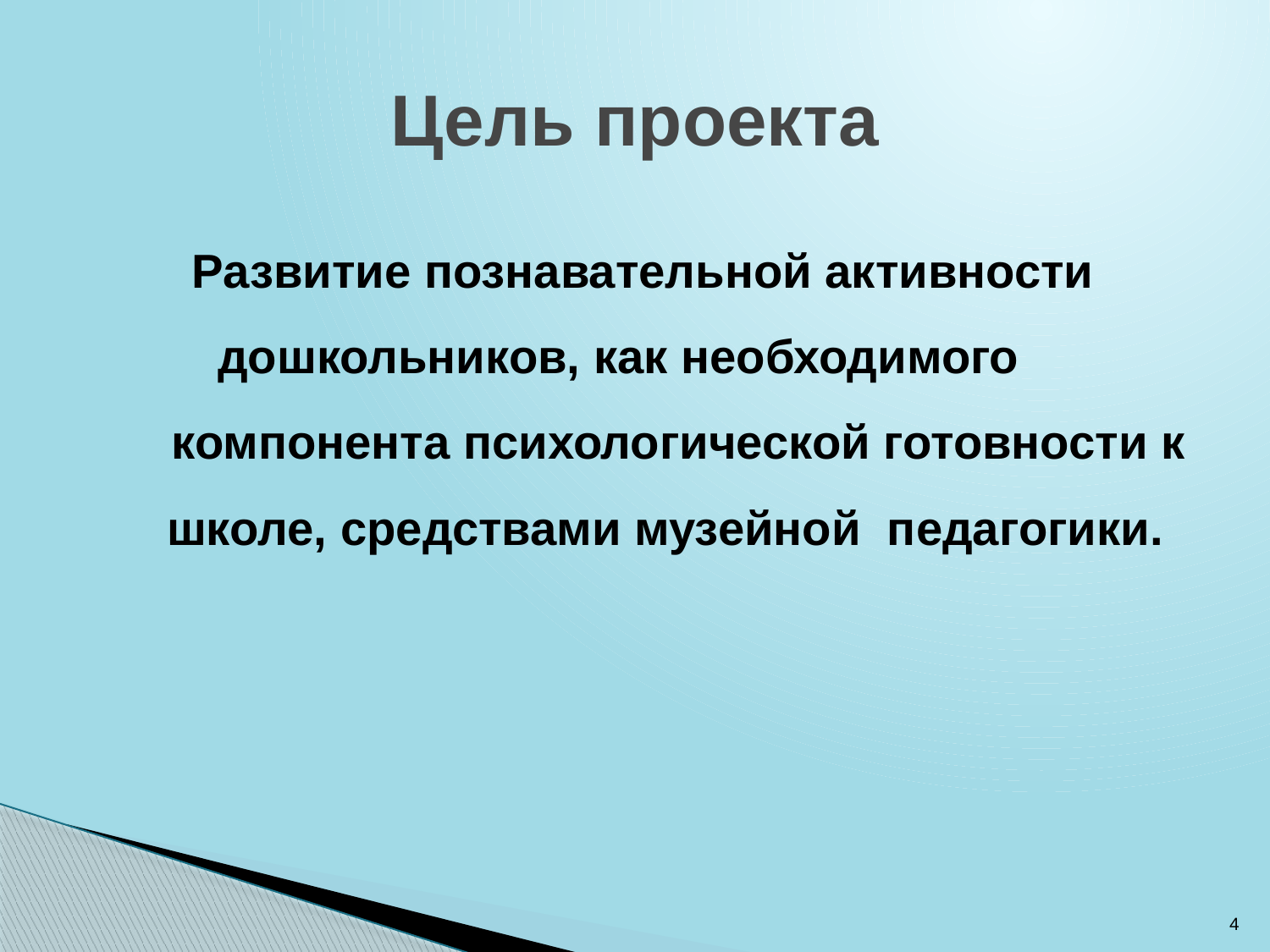

# Цель проекта
Развитие познавательной активности дошкольников, как необходимого          компонента психологической готовности к школе, средствами музейной  педагогики.

4